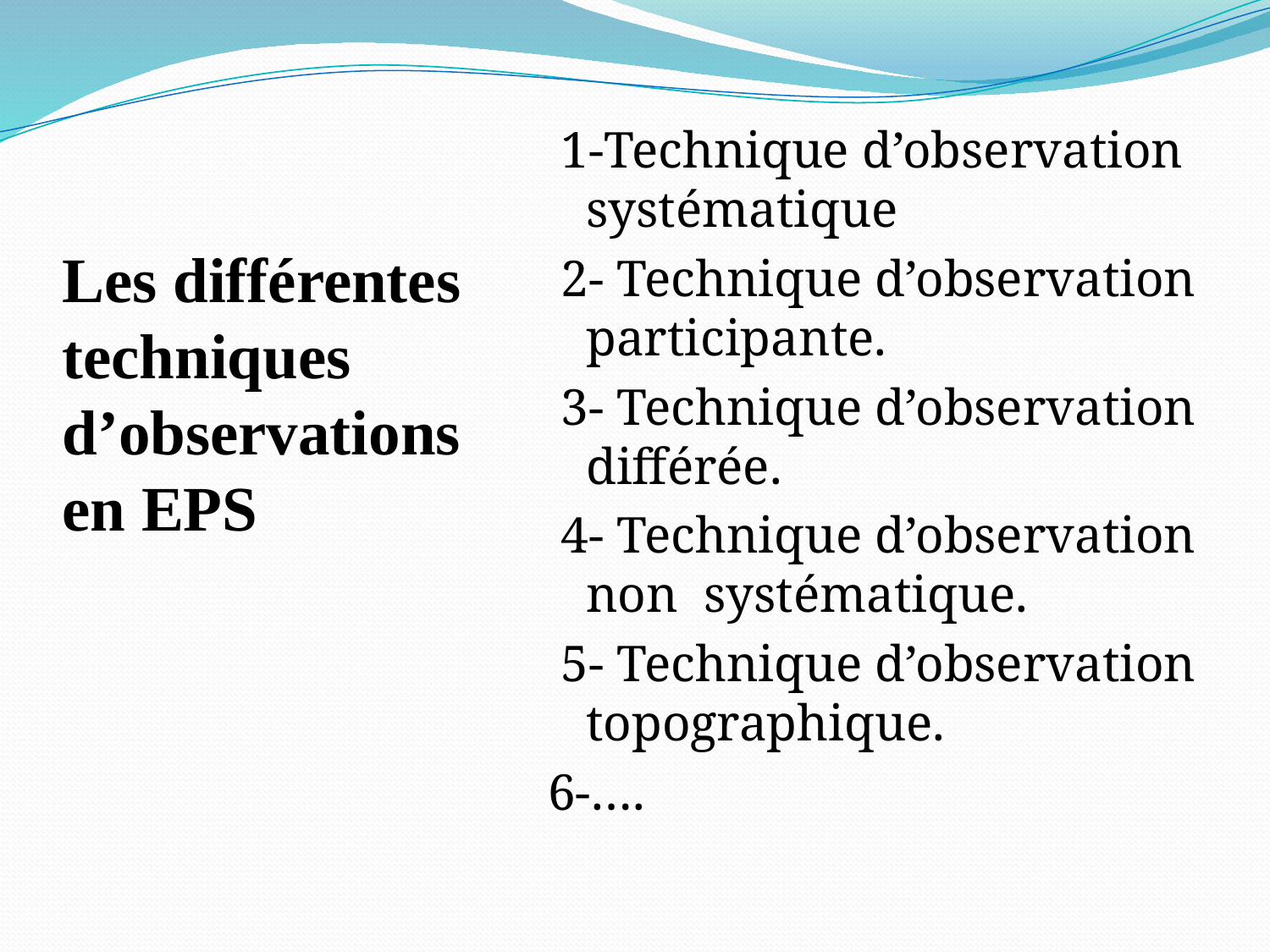

1-Technique d’observation  systématique
 2- Technique d’observation  participante.
 3- Technique d’observation différée.
 4- Technique d’observation non  systématique.
 5- Technique d’observation  topographique.
6-….
Les différentes techniques d’observations en EPS